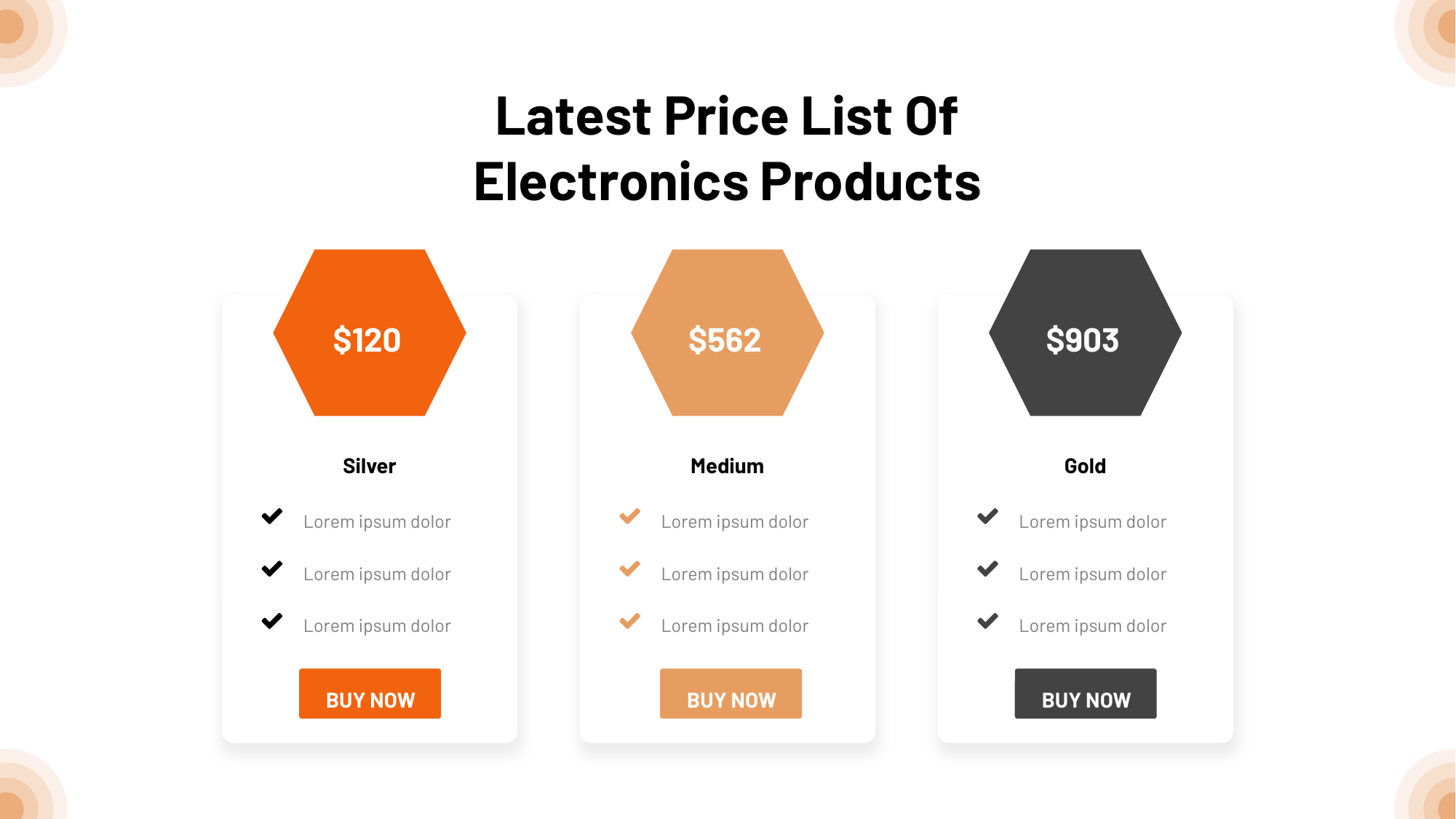

Latest Price List Of Electronics Products

$120
$562
$903

Silver
Medium
Gold
Lorem ipsum dolor
Lorem ipsum dolor
Lorem ipsum dolor

Lorem ipsum dolor
Lorem ipsum dolor
Lorem ipsum dolor

Lorem ipsum dolor
Lorem ipsum dolor
Lorem ipsum dolor

BUY NOW

BUY NOW

BUY NOW